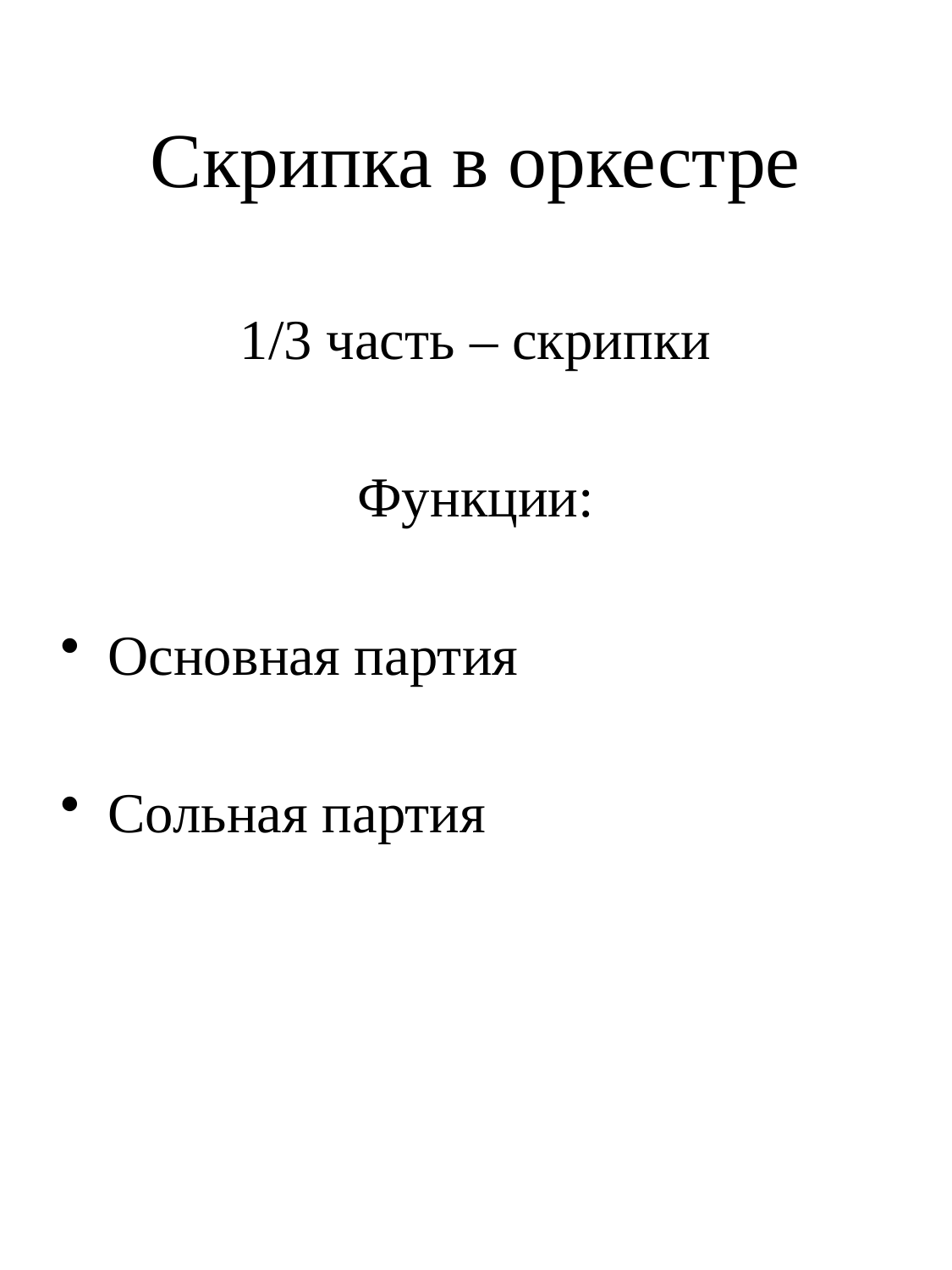

# Скрипка в оркестре
1/3 часть – скрипки

Функции:

Основная партия

Сольная партия